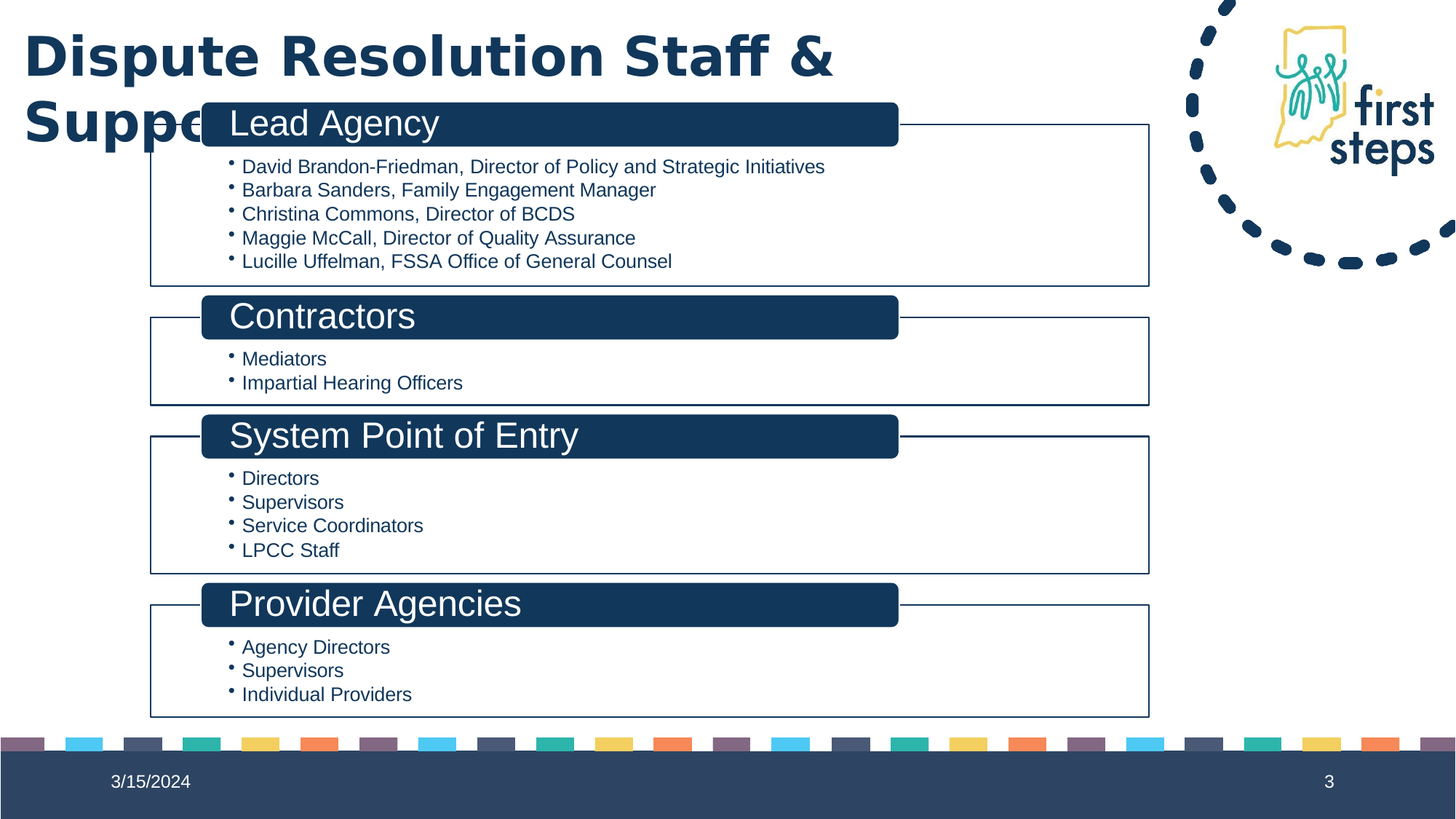

# Dispute Resolution	Staff & Support
Lead Agency

David Brandon-Friedman, Director of Policy and Strategic Initiatives
Barbara Sanders, Family Engagement Manager
Christina Commons, Director of BCDS
Maggie McCall, Director of Quality Assurance
Lucille Uffelman, FSSA Office of General Counsel
Contractors

Mediators
Impartial Hearing Officers
System Point of Entry

Directors
Supervisors
Service Coordinators
LPCC Staff
Provider Agencies

Agency Directors
Supervisors
Individual Providers
3/15/2024
3